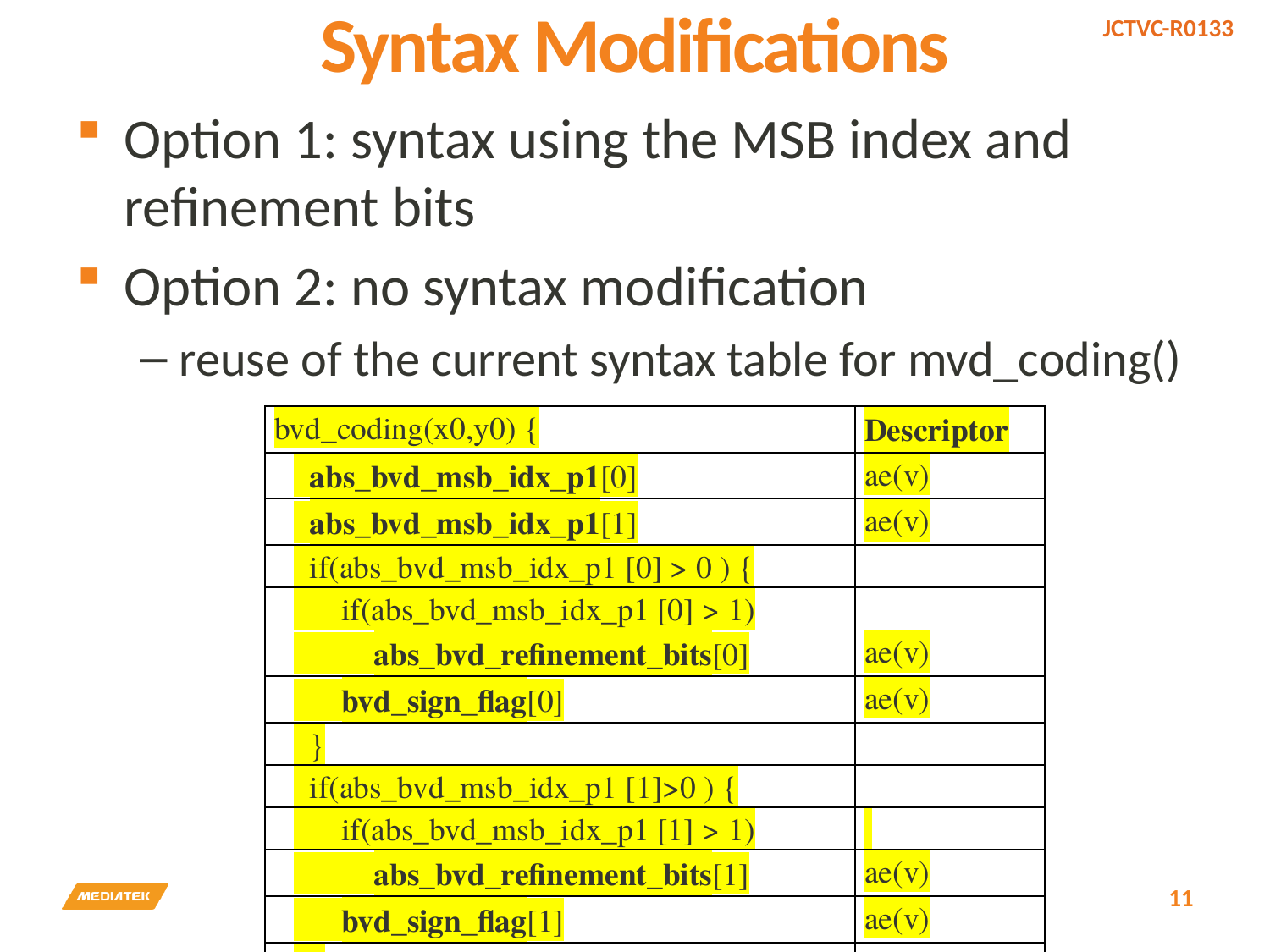

# Syntax Modifications
Option 1: syntax using the MSB index and refinement bits
Option 2: no syntax modification
reuse of the current syntax table for mvd_coding()
| bvd\_coding(x0,y0) { | Descriptor |
| --- | --- |
| abs\_bvd\_msb\_idx\_p1[0] | ae(v) |
| abs\_bvd\_msb\_idx\_p1[1] | ae(v) |
| if(abs\_bvd\_msb\_idx\_p1 [0] > 0 ) { |  |
| if(abs\_bvd\_msb\_idx\_p1 [0] > 1) |  |
| abs\_bvd\_refinement\_bits[0] | ae(v) |
| bvd\_sign\_flag[0] | ae(v) |
| } |  |
| if(abs\_bvd\_msb\_idx\_p1 [1]>0 ) { |  |
| if(abs\_bvd\_msb\_idx\_p1 [1] > 1) |  |
| abs\_bvd\_refinement\_bits[1] | ae(v) |
| bvd\_sign\_flag[1] | ae(v) |
| } |  |
| } |  |
11